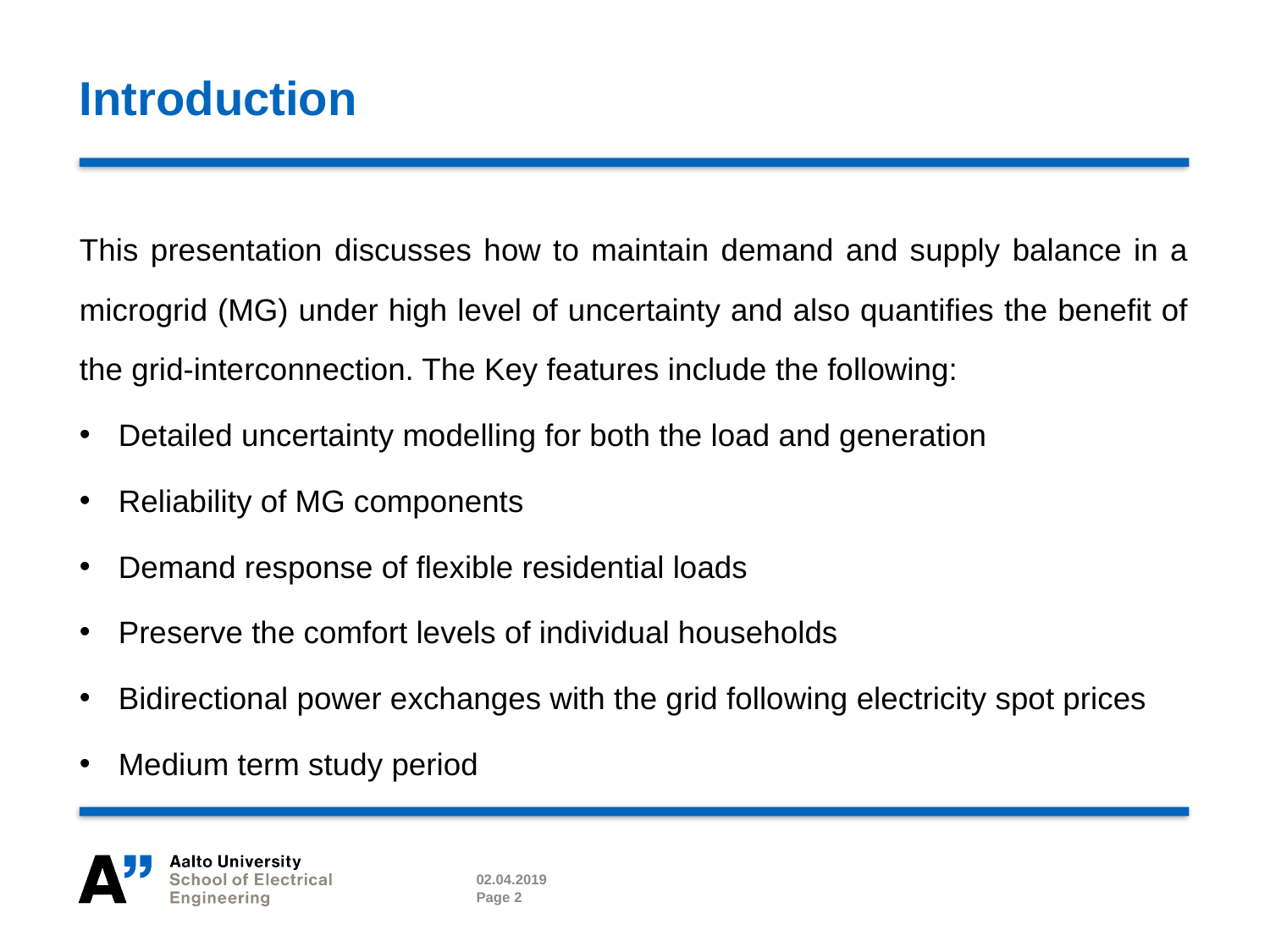

# Introduction
This presentation discusses how to maintain demand and supply balance in a microgrid (MG) under high level of uncertainty and also quantifies the benefit of the grid-interconnection. The Key features include the following:
Detailed uncertainty modelling for both the load and generation
Reliability of MG components
Demand response of flexible residential loads
Preserve the comfort levels of individual households
Bidirectional power exchanges with the grid following electricity spot prices
Medium term study period

02.04.2019
Page 2